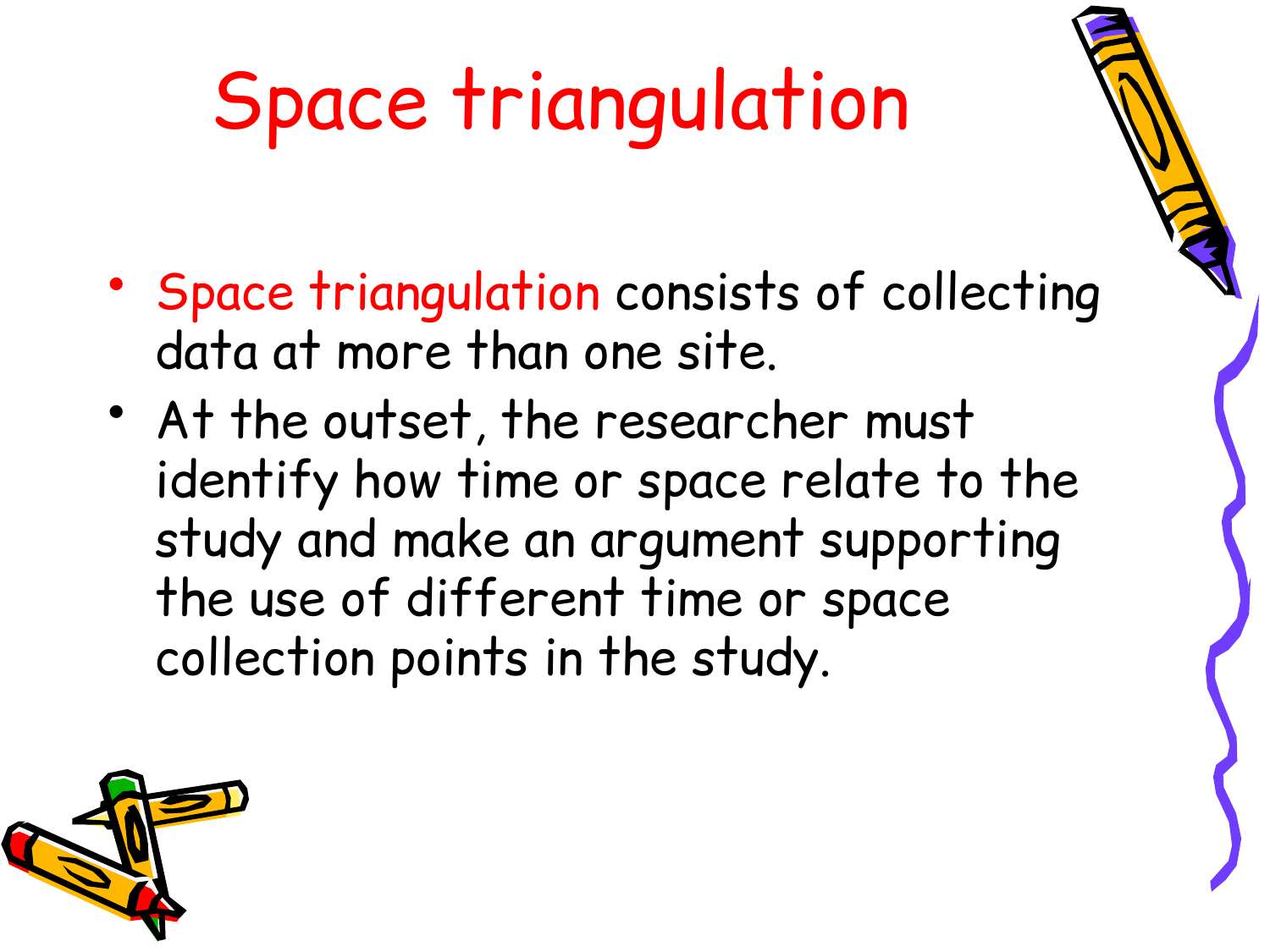

# Space triangulation
Space triangulation consists of collecting data at more than one site.
At the outset, the researcher must identify how time or space relate to the study and make an argument supporting the use of different time or space collection points in the study.